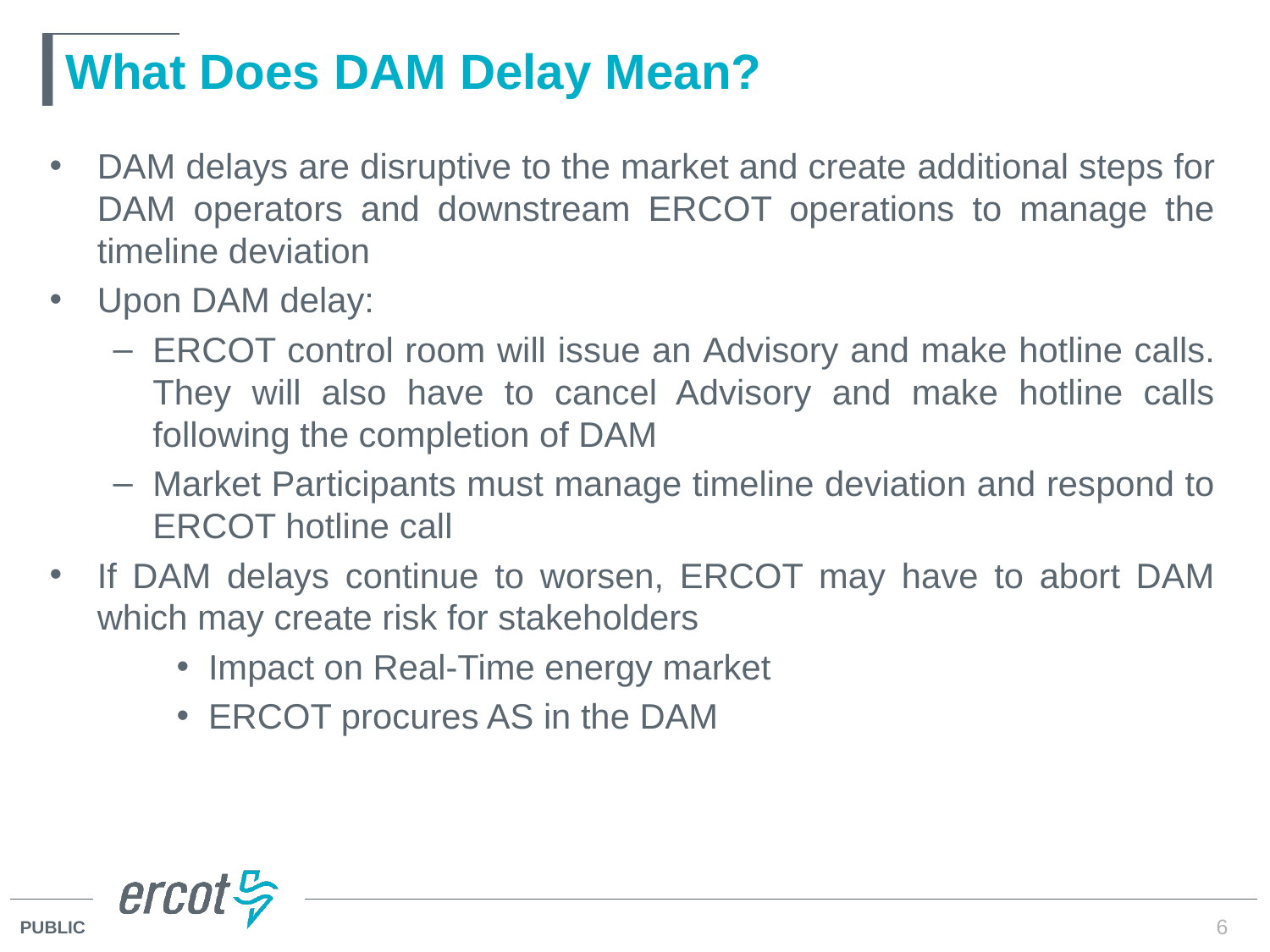

# What Does DAM Delay Mean?
DAM delays are disruptive to the market and create additional steps for DAM operators and downstream ERCOT operations to manage the timeline deviation
Upon DAM delay:
ERCOT control room will issue an Advisory and make hotline calls. They will also have to cancel Advisory and make hotline calls following the completion of DAM
Market Participants must manage timeline deviation and respond to ERCOT hotline call
If DAM delays continue to worsen, ERCOT may have to abort DAM which may create risk for stakeholders
Impact on Real-Time energy market
ERCOT procures AS in the DAM

6